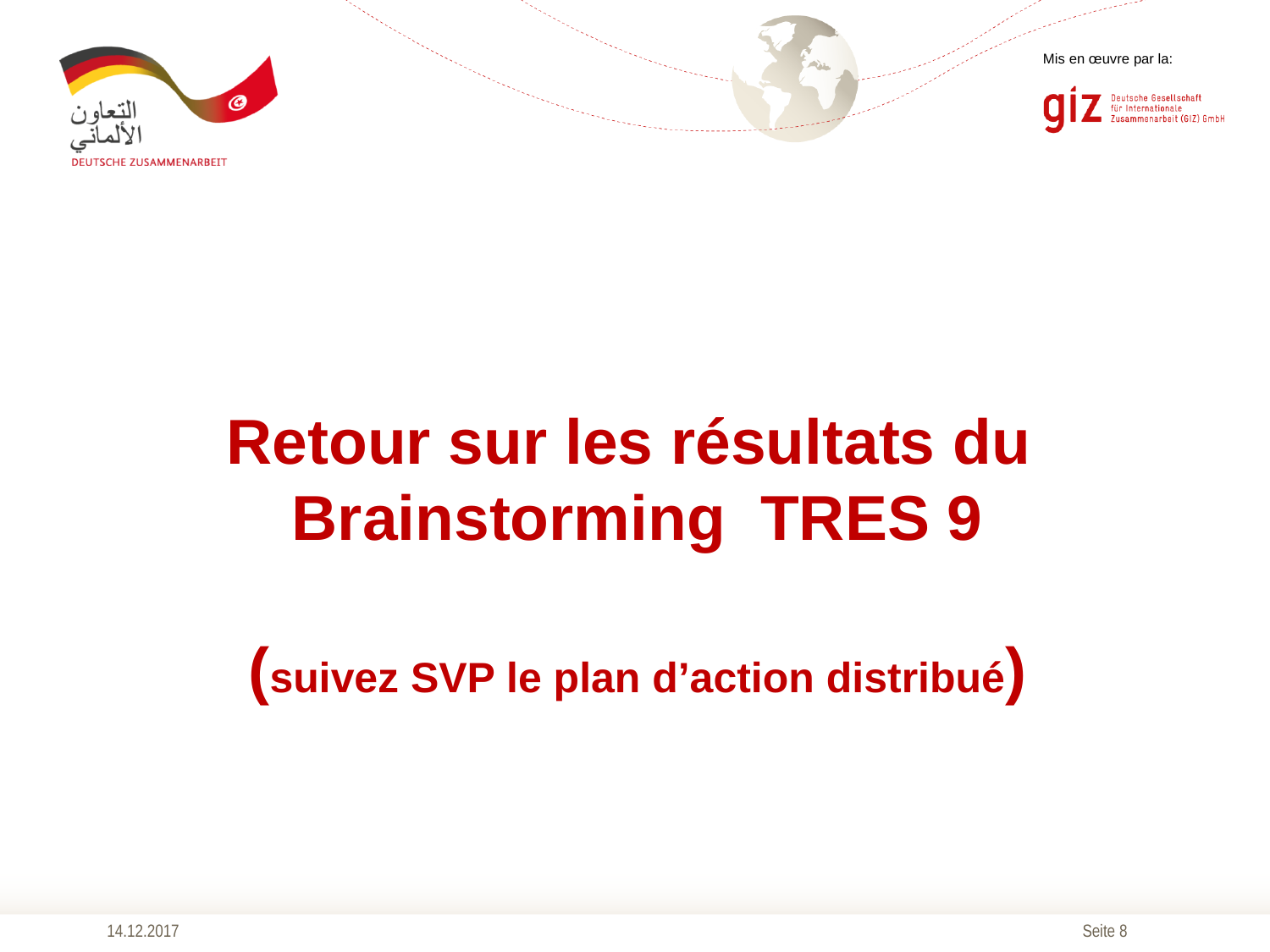

Mis en œuvre par la:
# Retour sur les résultats du  Brainstorming  TRES 9 (suivez SVP le plan d’action distribué)
14.12.2017